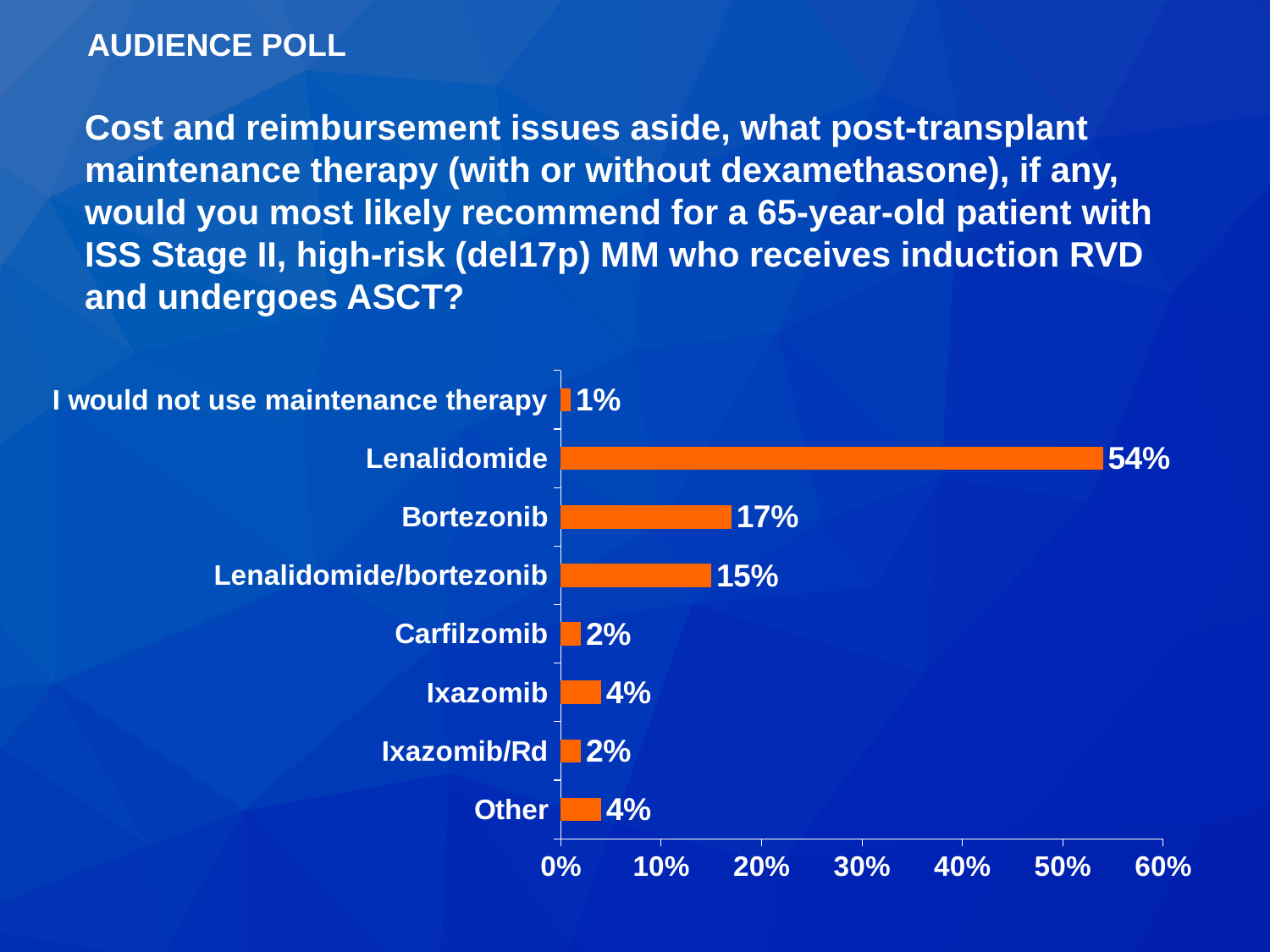

AUDIENCE POLL
Cost and reimbursement issues aside, what post-transplant maintenance therapy (with or without dexamethasone), if any, would you most likely recommend for a 65-year-old patient with ISS Stage II, high-risk (del17p) MM who receives induction RVD and undergoes ASCT?

### Chart

| Category | Series 1 |
|---|---|
| Other | 0.04 |
| Ixazomib/Rd | 0.02 |
| Ixazomib | 0.04 |
| Carfilzomib | 0.02 |
| Lenalidomide/bortezonib | 0.15 |
| Bortezonib | 0.17 |
| Lenalidomide | 0.54 |
| I would not use maintenance therapy | 0.01 |